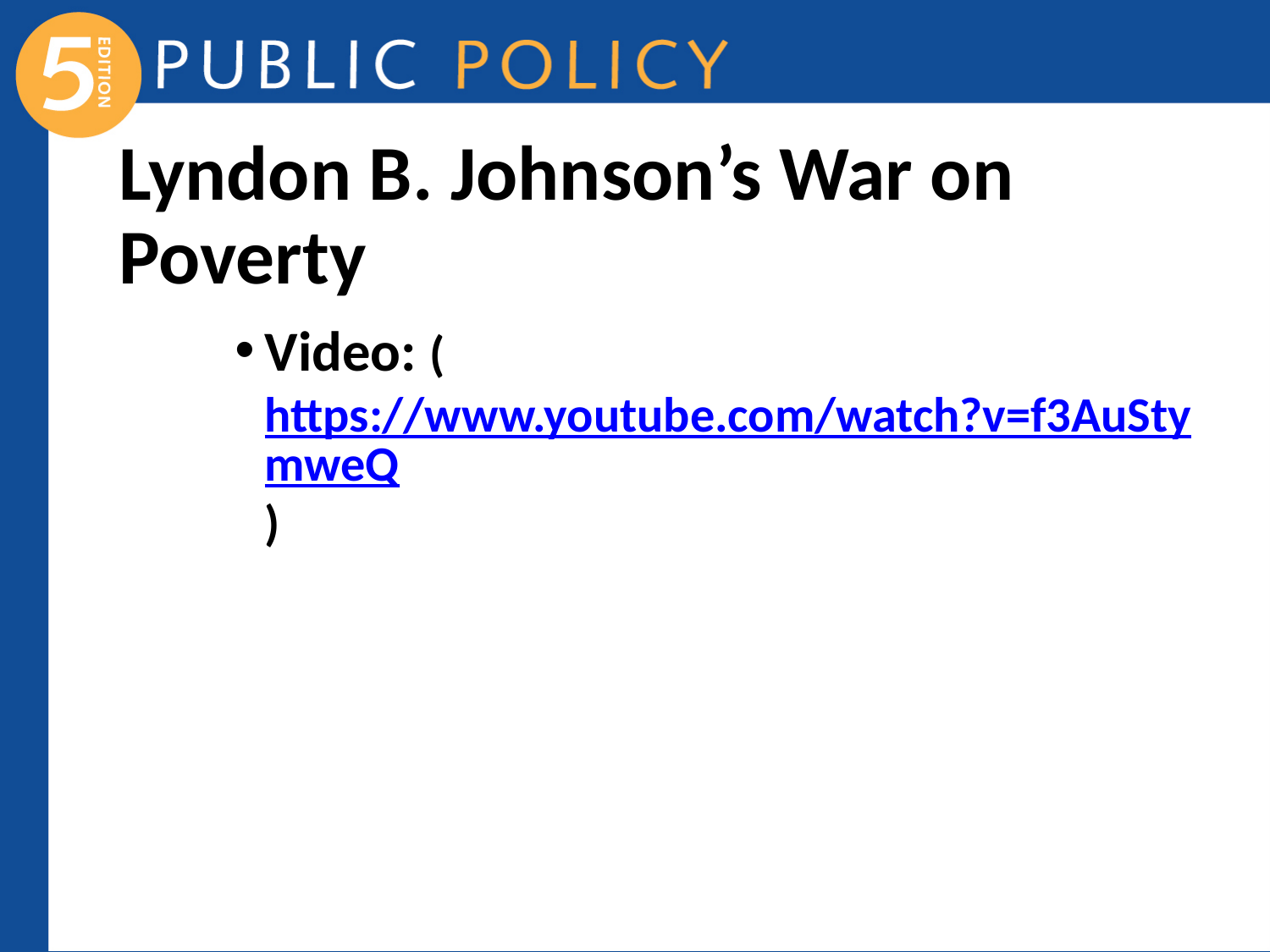

# Lyndon B. Johnson’s War on Poverty
Video: (https://www.youtube.com/watch?v=f3AuStymweQ)